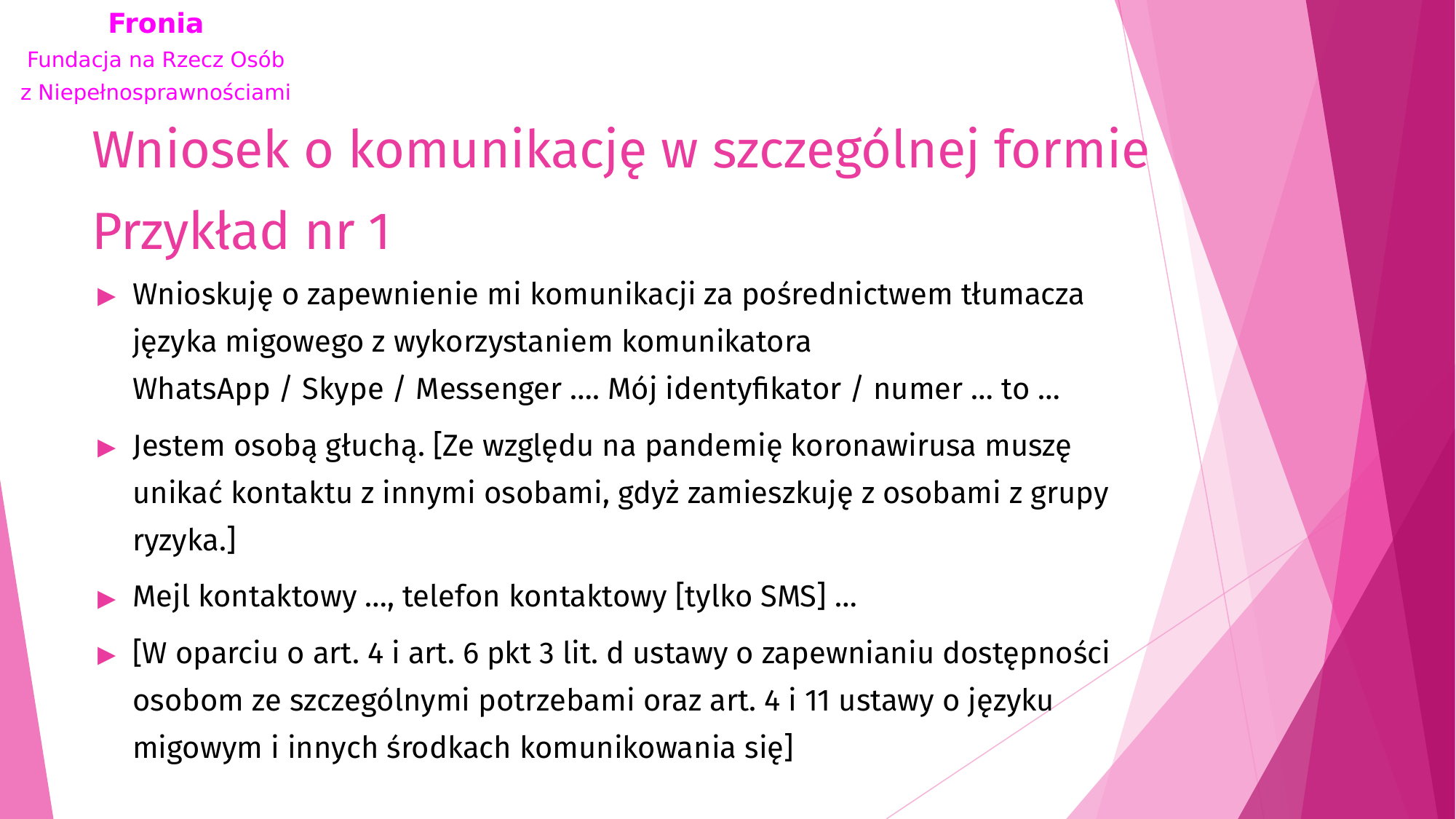

# Wniosek o komunikację w szczególnej formie Przykład nr 1
Wnioskuję o zapewnienie mi komunikacji za pośrednictwem tłumacza języka migowego z wykorzystaniem komunikatora WhatsApp / Skype / Messenger …. Mój identyfikator / numer … to …
Jestem osobą głuchą. [Ze względu na pandemię koronawirusa muszę unikać kontaktu z innymi osobami, gdyż zamieszkuję z osobami z grupy ryzyka.]
Mejl kontaktowy …, telefon kontaktowy [tylko SMS] …
[W oparciu o art. 4 i art. 6 pkt 3 lit. d ustawy o zapewnianiu dostępności osobom ze szczególnymi potrzebami oraz art. 4 i 11 ustawy o języku migowym i innych środkach komunikowania się]